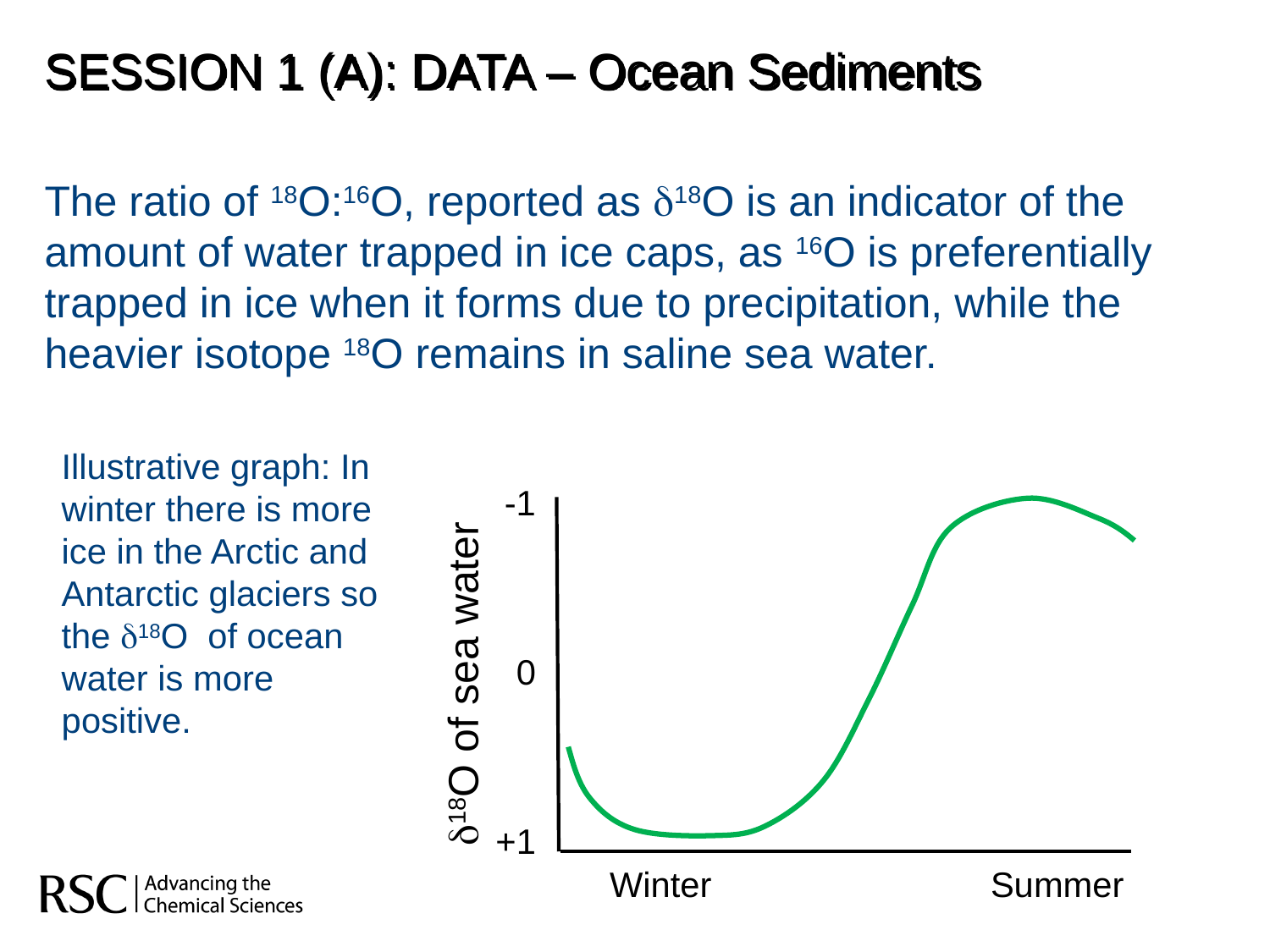

Session 1 (a): DATA – Ocean Sediments
The ratio of 18O:16O, reported as δ18O is an indicator of the amount of water trapped in ice caps, as 16O is preferentially trapped in ice when it forms due to precipitation, while the heavier isotope 18O remains in saline sea water.

Illustrative graph: In winter there is more ice in the Arctic and Antarctic glaciers so the δ18O  of ocean water is more positive.

-1

0

+1

δ18O of sea water
Winter			Summer